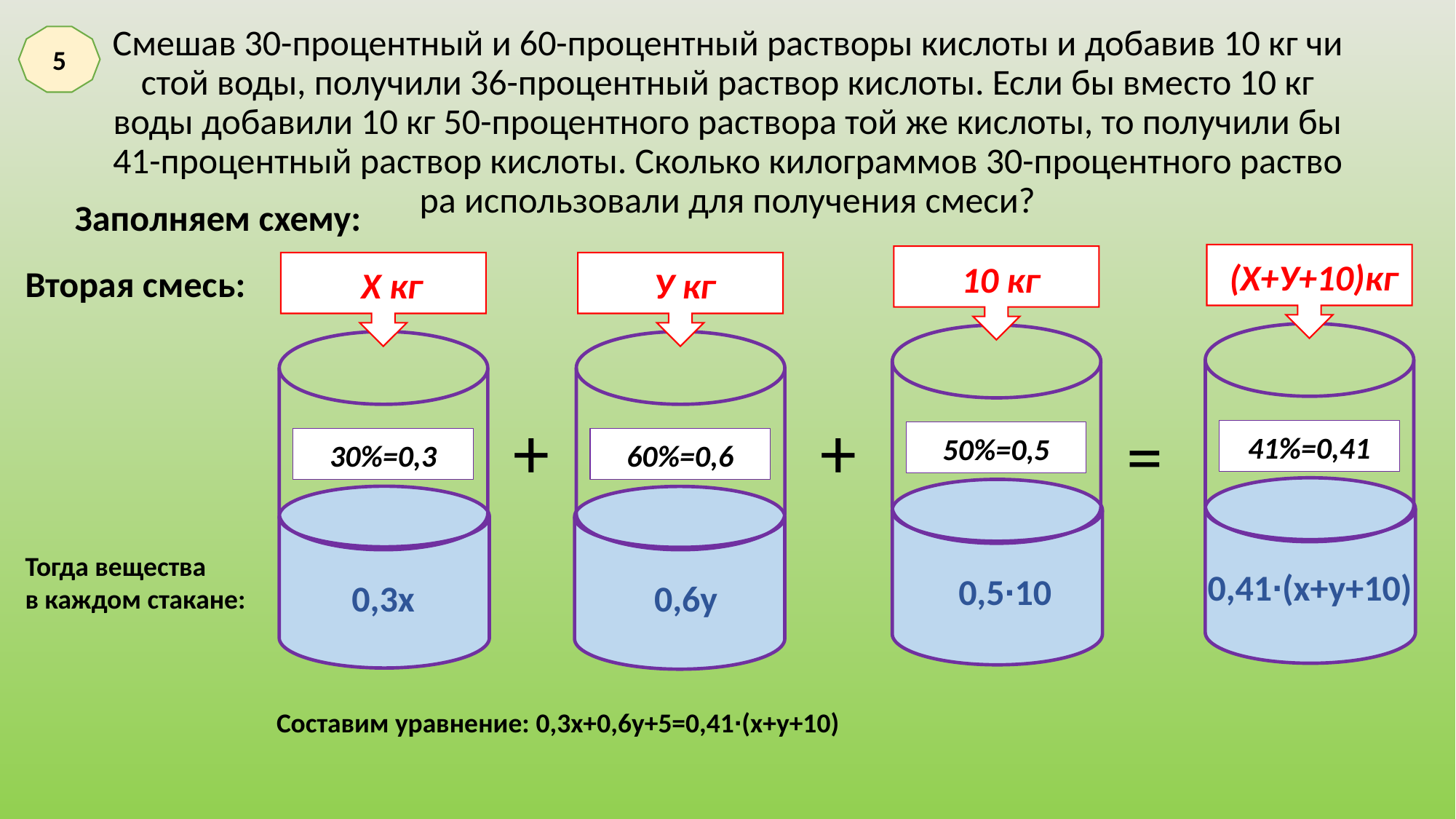

5
# Сме­шав 30-про­цент­ный и 60-про­цент­ный рас­тво­ры кис­ло­ты и до­ба­вив 10 кг чи­стой воды, по­лу­чи­ли 36-про­цент­ный рас­твор кис­ло­ты. Если бы вме­сто 10 кг воды до­ба­ви­ли 10 кг 50-про­цент­но­го рас­тво­ра той же кис­ло­ты, то по­лу­чи­ли бы 41-про­цент­ный рас­твор кис­ло­ты. Сколь­ко ки­ло­грам­мов 30-про­цент­но­го рас­тво­ра ис­поль­зо­ва­ли для по­лу­че­ния смеси?
Заполняем схему:
5(Х+У+10)кг
510 кг
5 Х кг
5У кг
Вторая смесь:

+
+
=
41%=0,41
50%=0,5
30%=0,3
60%=0,6

Тогда вещества
в каждом стакане:
0,41∙(х+у+10)
0,5∙10
0,6у
0,3х
Составим уравнение: 0,3х+0,6у+5=0,41∙(х+у+10)